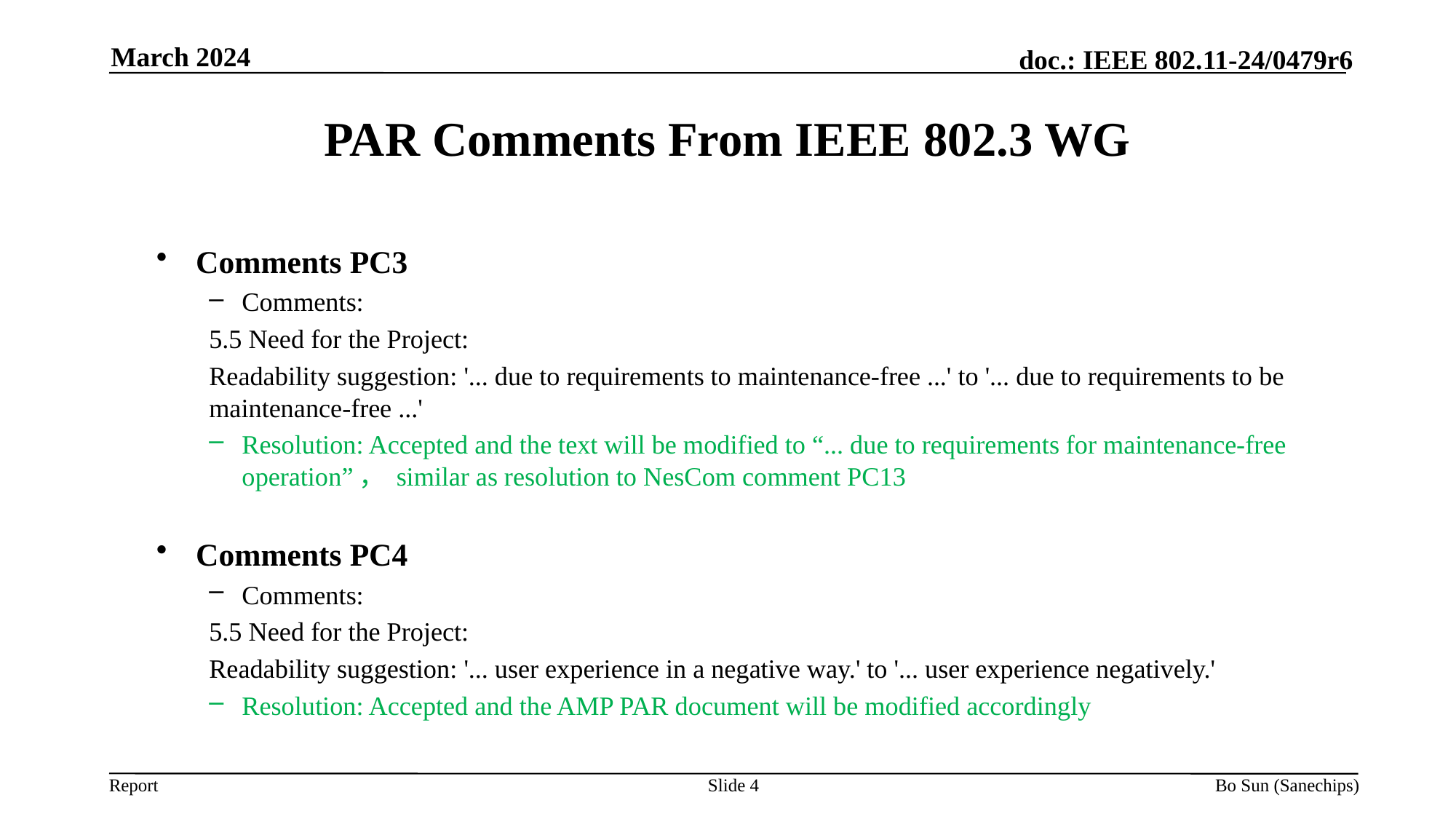

March 2024
PAR Comments From IEEE 802.3 WG
Comments PC3
Comments:
5.5 Need for the Project:
Readability suggestion: '... due to requirements to maintenance-free ...' to '... due to requirements to be maintenance-free ...'
Resolution: Accepted and the text will be modified to “... due to requirements for maintenance-free operation”， similar as resolution to NesCom comment PC13

Comments PC4
Comments:
5.5 Need for the Project:
Readability suggestion: '... user experience in a negative way.' to '... user experience negatively.'
Resolution: Accepted and the AMP PAR document will be modified accordingly

Slide 4
Bo Sun (Sanechips)